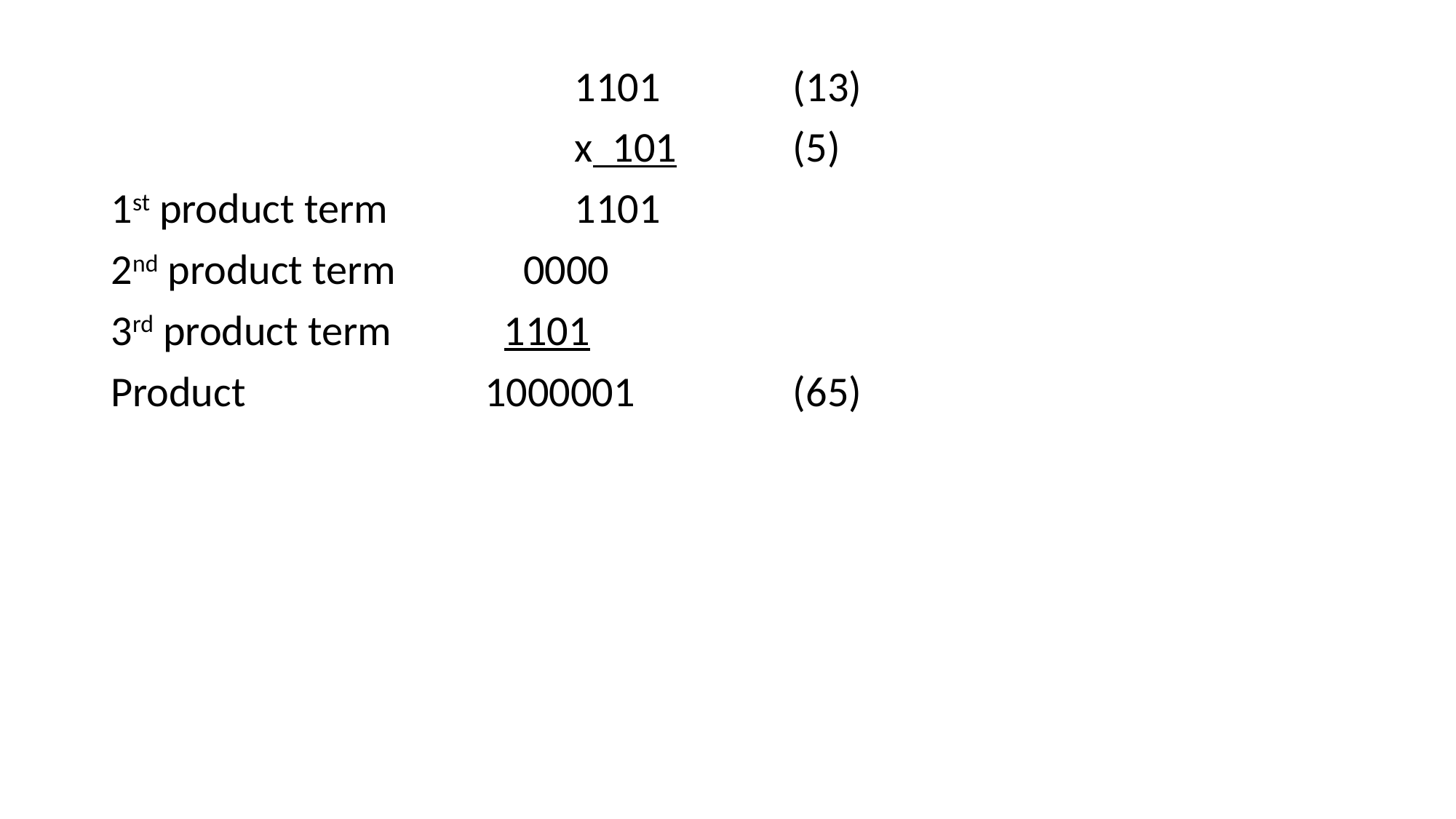

1101		(13)
					x  101		(5)
1st product term		1101
2nd product term	      0000
3rd product term	    1101
Product			  1000001		(65)